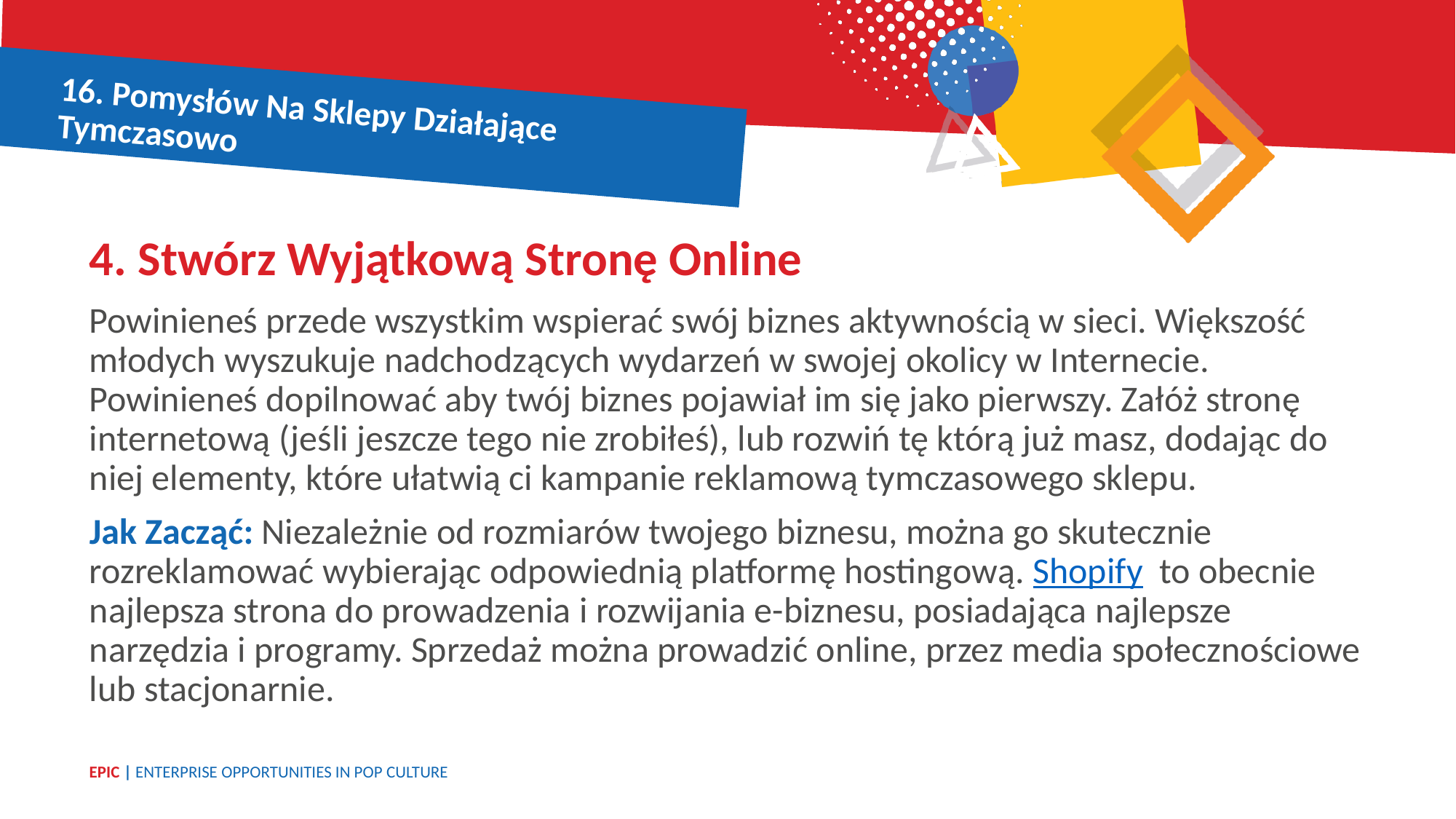

16. Pomysłów Na Sklepy Działające Tymczasowo
4. Stwórz Wyjątkową Stronę Online
Powinieneś przede wszystkim wspierać swój biznes aktywnością w sieci. Większość młodych wyszukuje nadchodzących wydarzeń w swojej okolicy w Internecie. Powinieneś dopilnować aby twój biznes pojawiał im się jako pierwszy. Załóż stronę internetową (jeśli jeszcze tego nie zrobiłeś), lub rozwiń tę którą już masz, dodając do niej elementy, które ułatwią ci kampanie reklamową tymczasowego sklepu.
Jak Zacząć: Niezależnie od rozmiarów twojego biznesu, można go skutecznie rozreklamować wybierając odpowiednią platformę hostingową. Shopify  to obecnie najlepsza strona do prowadzenia i rozwijania e-biznesu, posiadająca najlepsze narzędzia i programy. Sprzedaż można prowadzić online, przez media społecznościowe lub stacjonarnie.